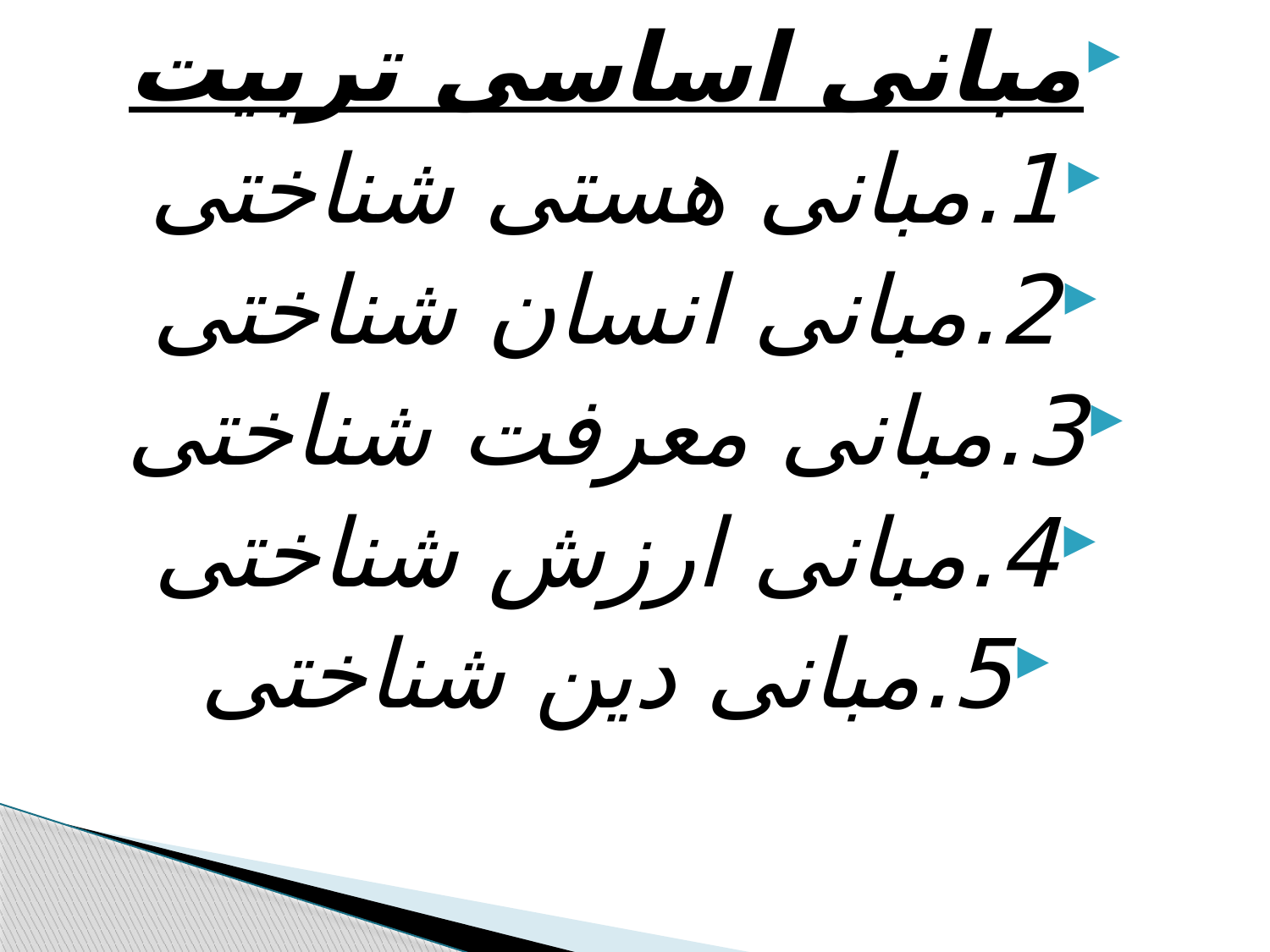

مبانی اساسی تربیت
1.مبانی هستی شناختی
2.مبانی انسان شناختی
3.مبانی معرفت شناختی
4.مبانی ارزش شناختی
5.مبانی دین شناختی